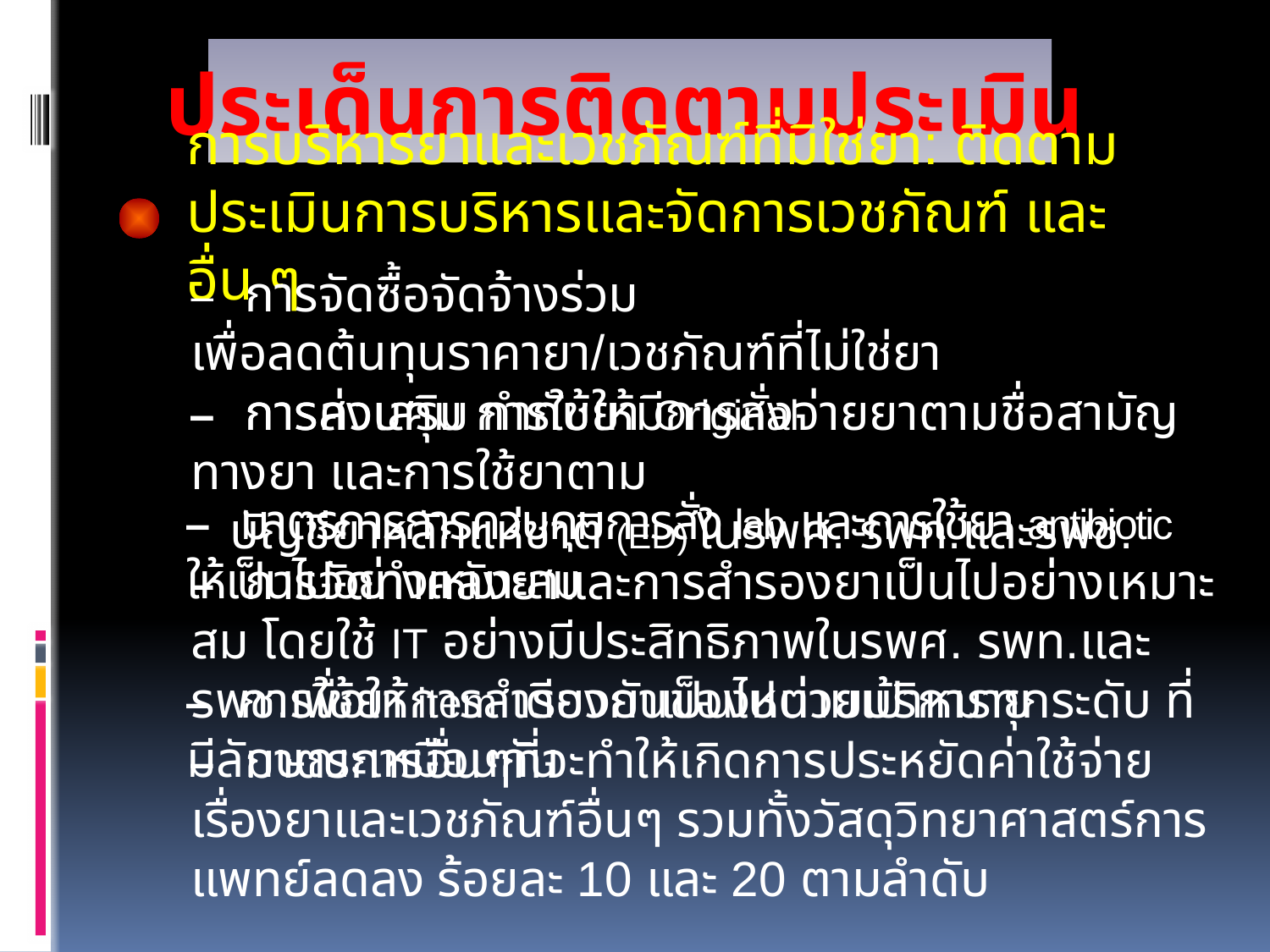

ประเด็นการติดตามประเมิน

การบริหารยาและเวชภัณฑ์ที่มิใช่ยา: ติดตาม ประเมินการบริหารและจัดการเวชภัณฑ์ และอื่น ๆ

- การจัดซื้อจัดจ้างร่วม เพื่อลดต้นทุนราคายา/เวชภัณฑ์ที่ไม่ใช่ยา
- การควบคุม การใช้ยา Original
- การส่งเสริม กำกับให้มีการสั่งจ่ายยาตามชื่อสามัญทางยา และการใช้ยาตาม
   บัญชียาหลักแห่ชาติ (ED) ในรพศ. รพท.และรพช.
- มาตรการการควบคุมการสั่ง lab และการใช้ยา antibiotic ให้เป็นไปอย่างเหมาะสม
- การจัดทำคลังยาและการสำรองยาเป็นไปอย่างเหมาะสม โดยใช้ IT อย่างมีประสิทธิภาพในรพศ. รพท.และรพช.เพื่อให้การสำรองยาเป็นไปตามเป้าหมาย
- การใช้ยา item เดียวกันของหน่วยบริการทุกระดับ ที่มีลักษณะเหมือนกัน
- มาตรการอื่นๆที่จะทำให้เกิดการประหยัดค่าใช้จ่ายเรื่องยาและเวชภัณฑ์อื่นๆ รวมทั้งวัสดุวิทยาศาสตร์การแพทย์ลดลง ร้อยละ 10 และ 20 ตามลำดับ